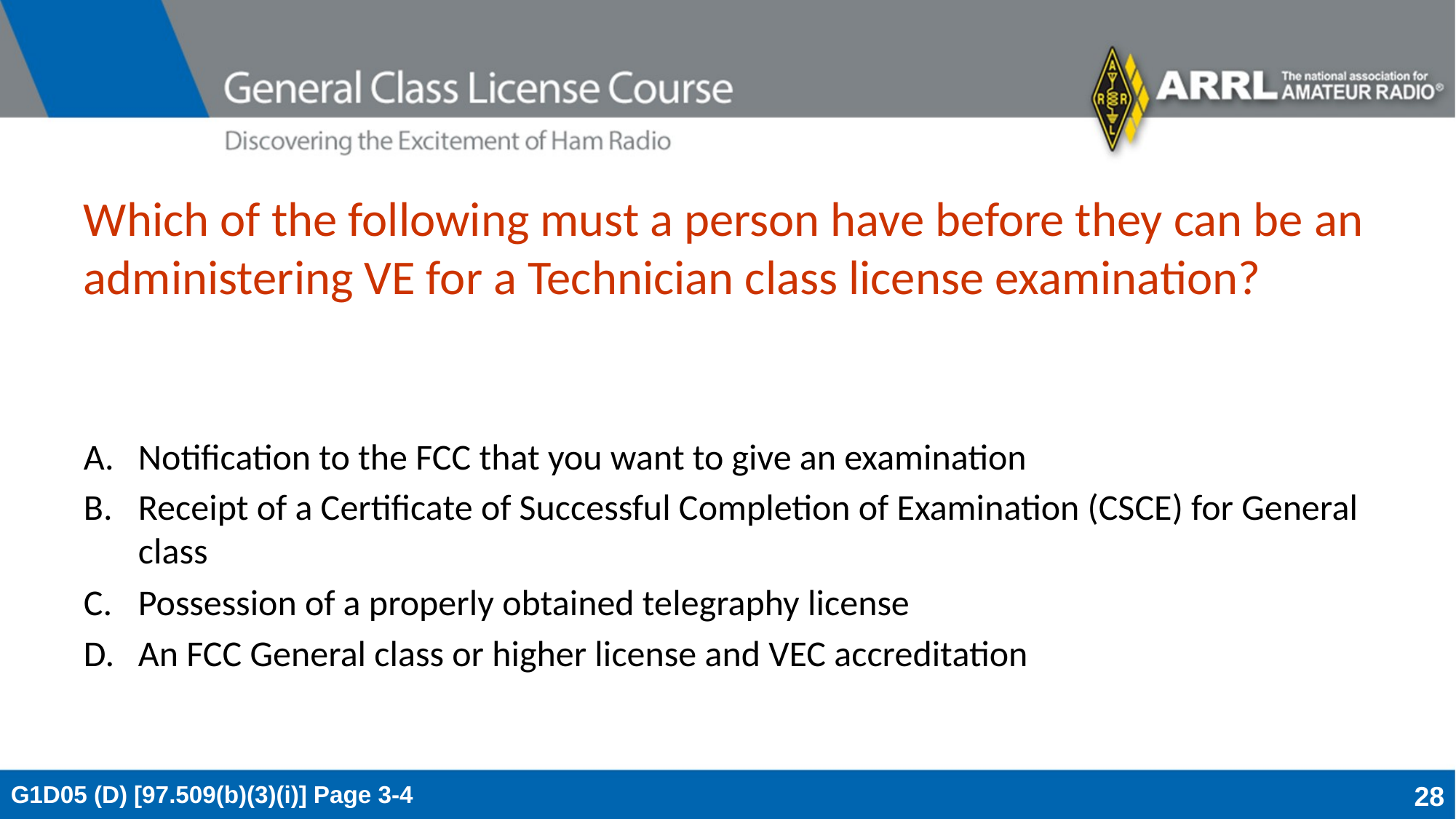

# Which of the following must a person have before they can be an administering VE for a Technician class license examination?
Notification to the FCC that you want to give an examination
Receipt of a Certificate of Successful Completion of Examination (CSCE) for General class
Possession of a properly obtained telegraphy license
An FCC General class or higher license and VEC accreditation
G1D05 (D) [97.509(b)(3)(i)] Page 3-4
28